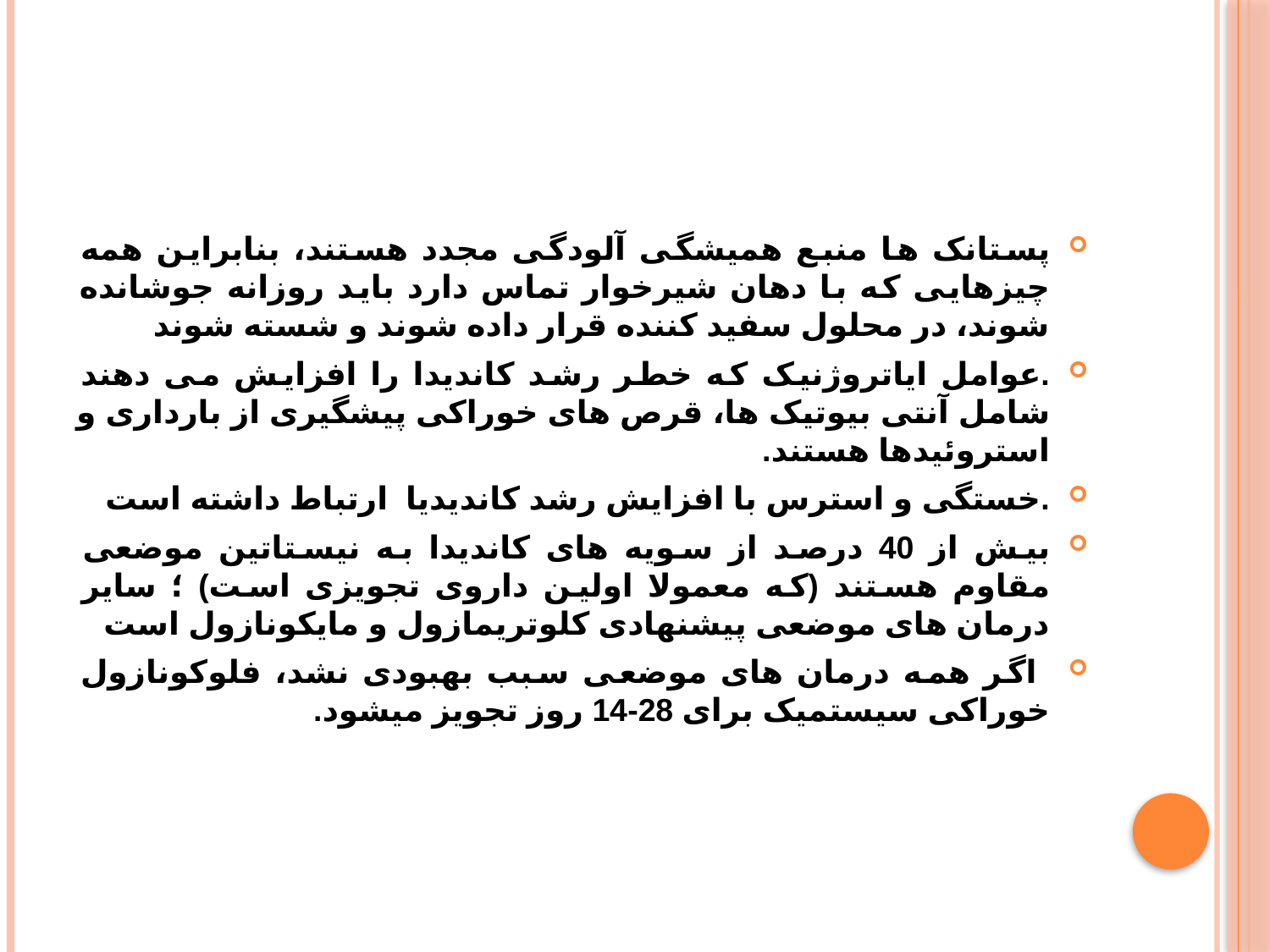

#
پستانک ها منبع همیشگی آلودگی مجدد هستند، بنابراین همه چیزهایی که با دهان شیرخوار تماس دارد باید روزانه جوشانده شوند، در محلول سفید کننده قرار داده شوند و شسته شوند
.عوامل ایاتروژنیک که خطر رشد کاندیدا را افزایش می دهند شامل آنتی بیوتیک ها، قرص های خوراکی پیشگیری از بارداری و استروئیدها هستند.
.خستگی و استرس با افزایش رشد کاندیدیا  ارتباط داشته است
بیش از 40 درصد از سویه های کاندیدا به نیستاتین موضعی مقاوم هستند (که معمولا اولین داروی تجویزی است) ؛ سایر درمان های موضعی پیشنهادی کلوتریمازول و مایکونازول است
 اگر همه درمان های موضعی سبب بهبودی نشد، فلوکونازول خوراکی سیستمیک برای 28-14 روز تجویز میشود.